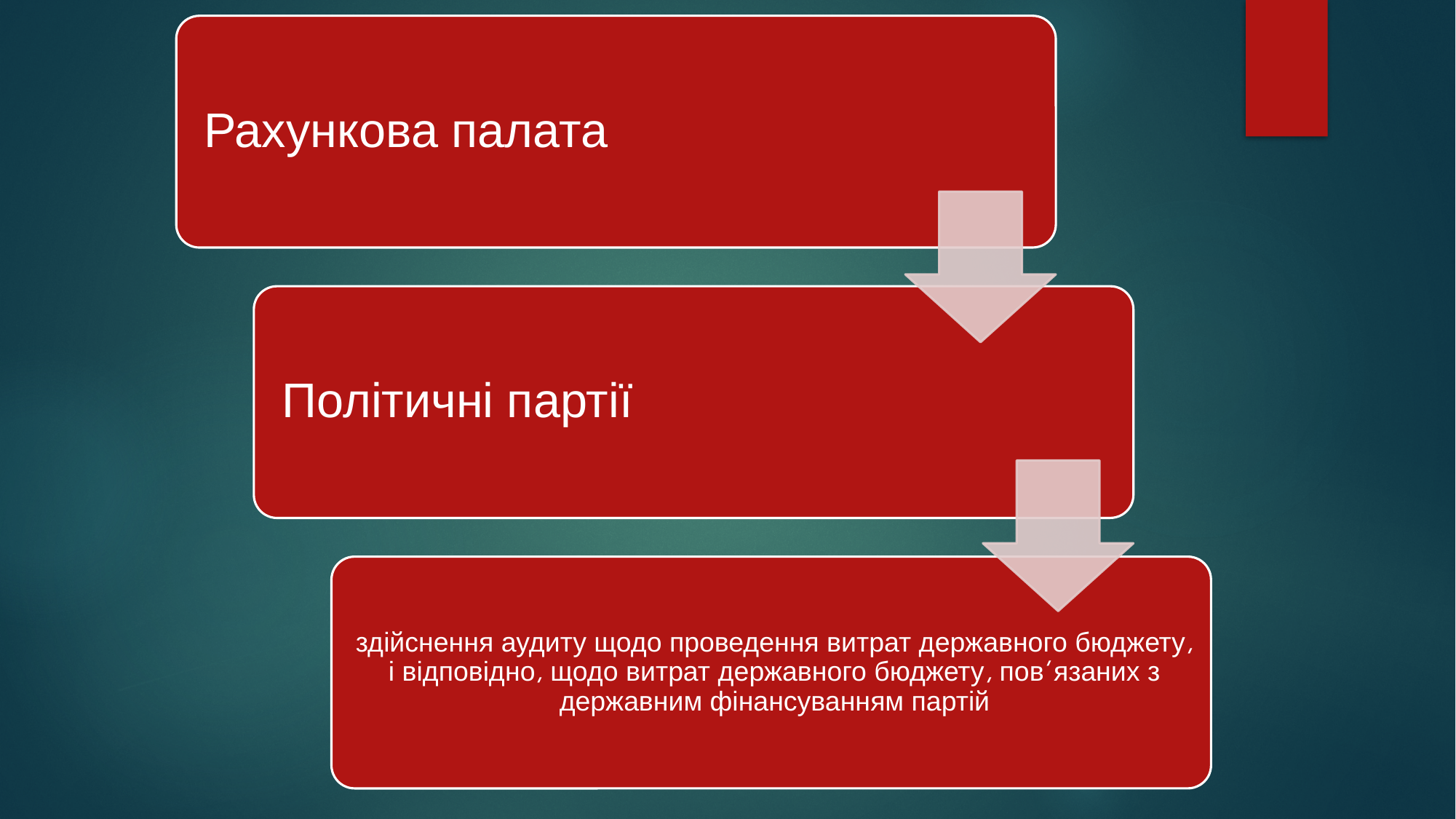

Рахункова палата
Політичні партії
здійснення аудиту щодо проведення витрат державного бюджету, і відповідно, щодо витрат державного бюджету, пов’язаних з державним фінансуванням партій